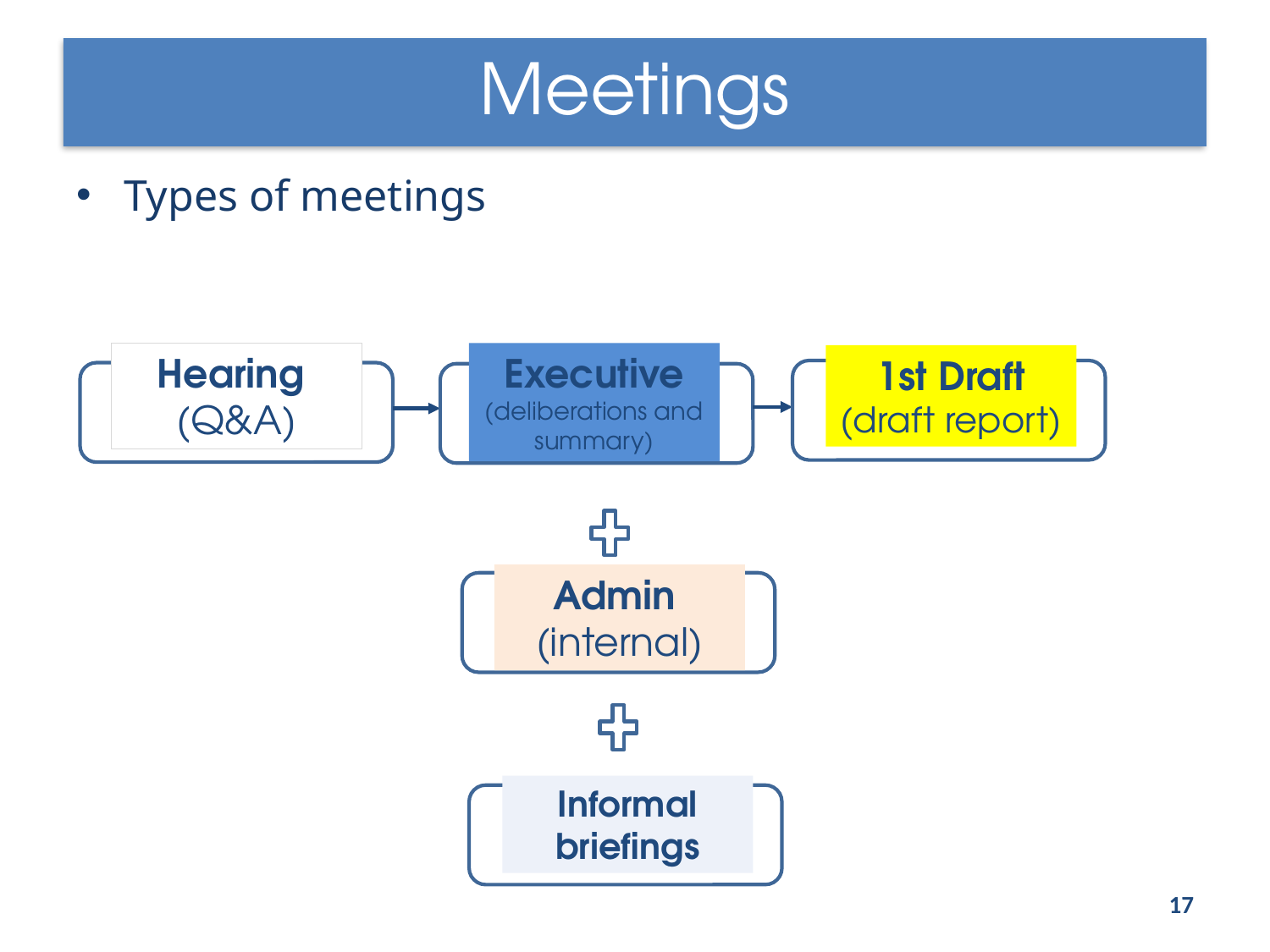

Meetings
Types of meetings

Executive
(deliberations and summary)

1st Draft
(draft report)

Hearing
(Q&A)

Admin
(internal)

Informal briefings

17